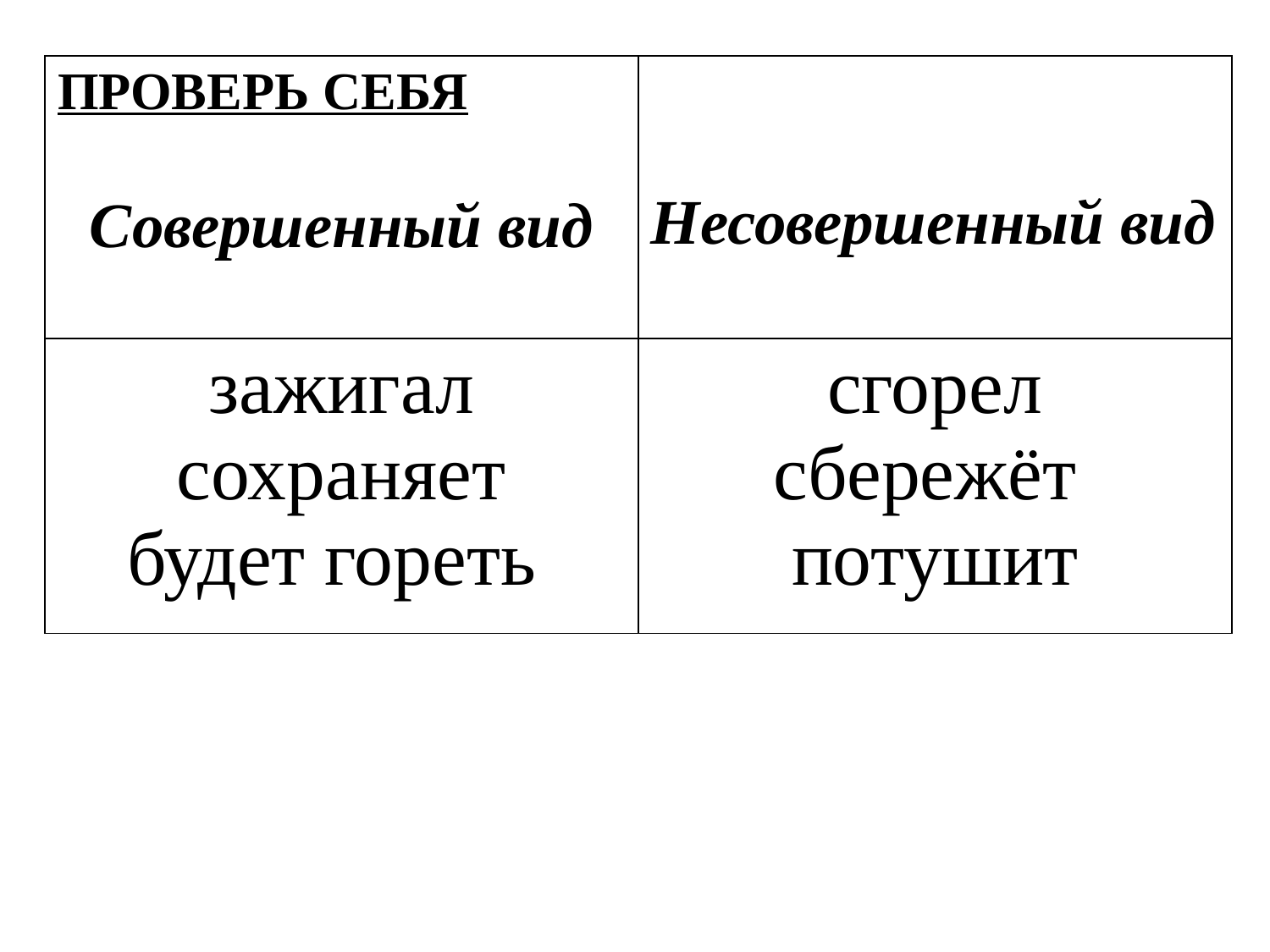

| ПРОВЕРЬ СЕБЯ Совершенный вид | Несовершенный вид |
| --- | --- |
| зажигал сохраняет будет гореть | сгорел сбережёт потушит |